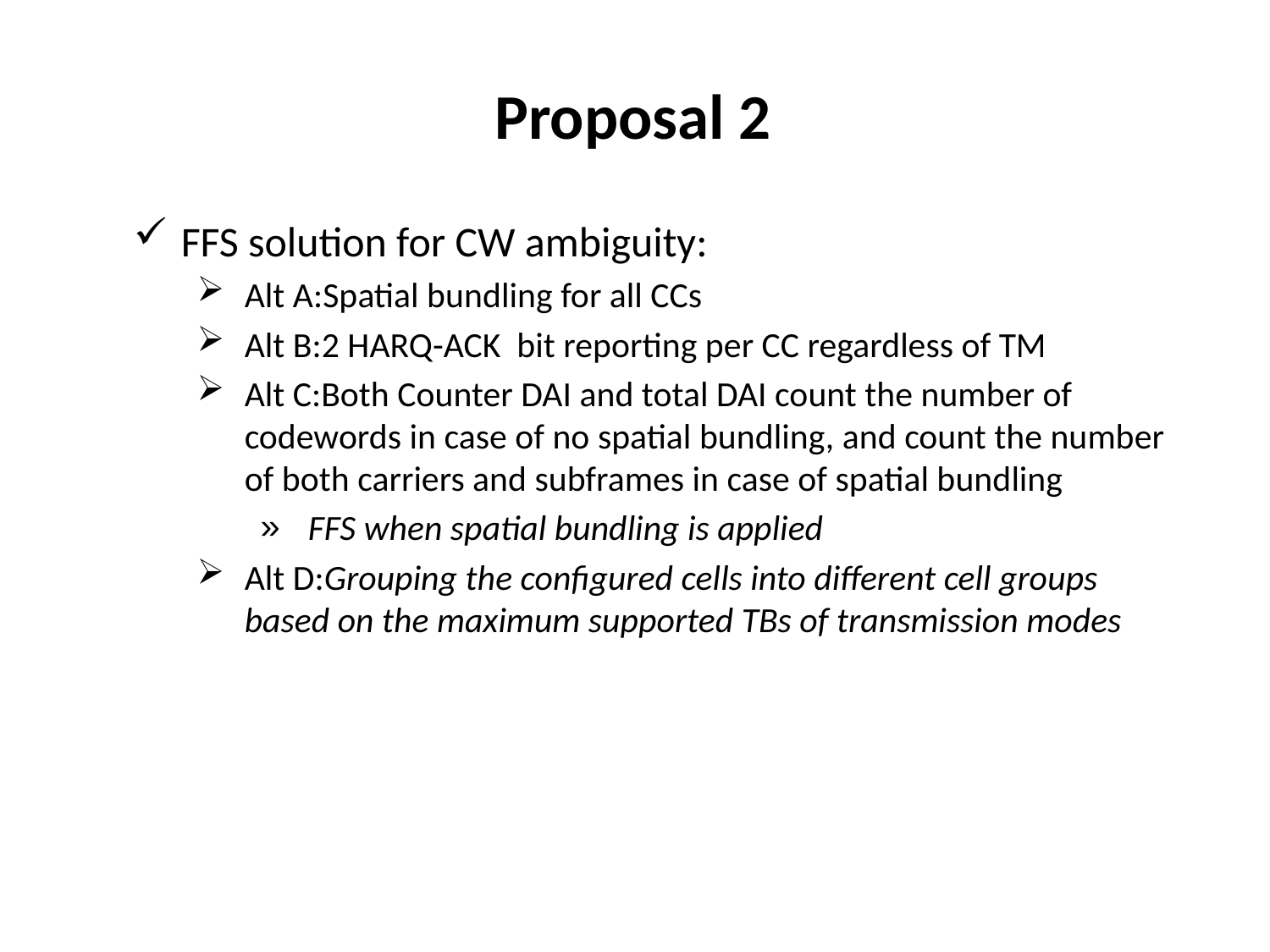

Proposal 2
FFS solution for CW ambiguity:
Alt A:Spatial bundling for all CCs
Alt B:2 HARQ-ACK  bit reporting per CC regardless of TM
Alt C:Both Counter DAI and total DAI count the number of codewords in case of no spatial bundling, and count the number of both carriers and subframes in case of spatial bundling
FFS when spatial bundling is applied
Alt D:Grouping the configured cells into different cell groups based on the maximum supported TBs of transmission modes